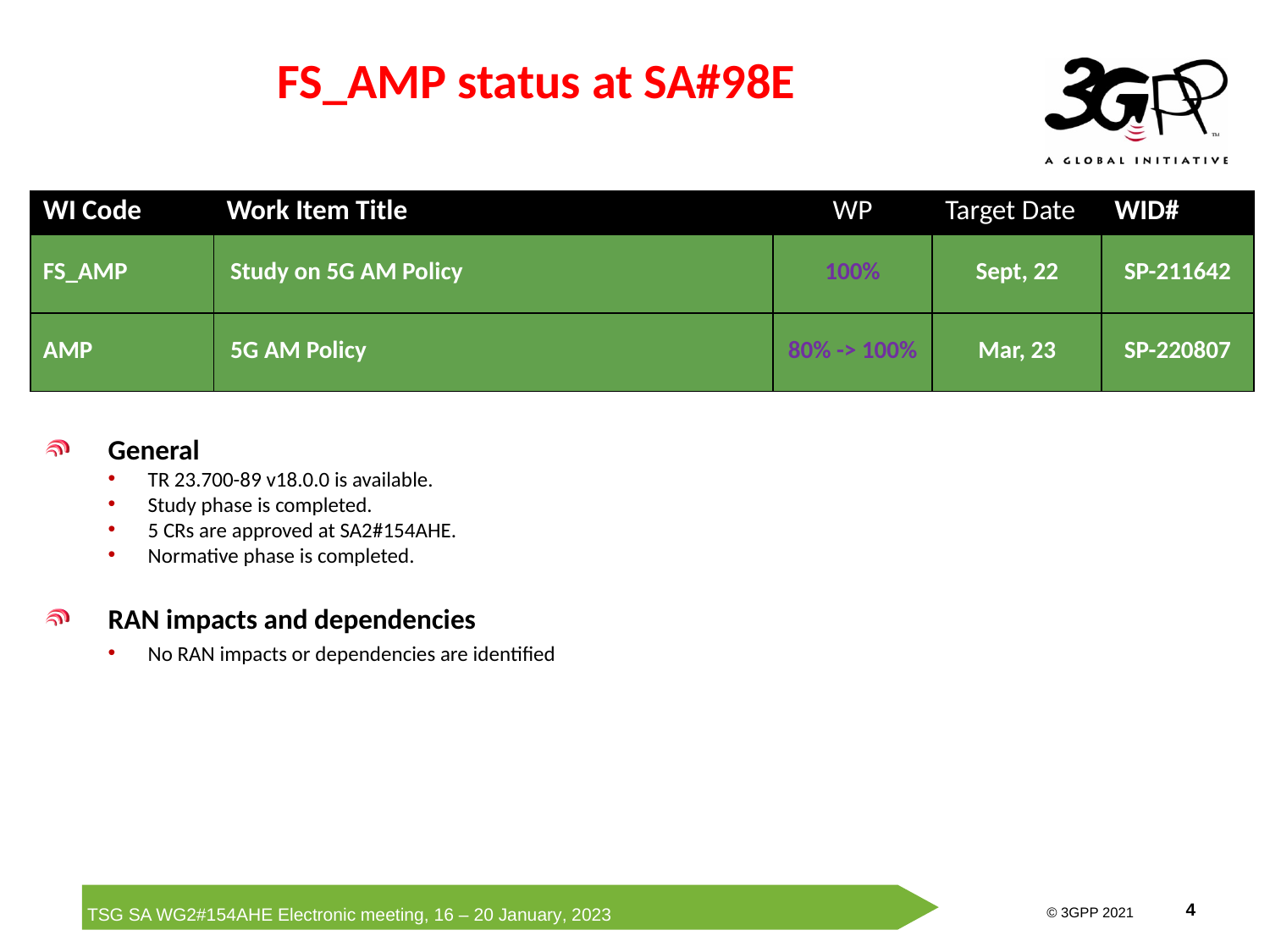

# FS_AMP status at SA#98E
| WI Code | Work Item Title | WP | Target Date | WID# |
| --- | --- | --- | --- | --- |
| FS\_AMP | Study on 5G AM Policy | 100% | Sept, 22 | SP-211642 |
| AMP | 5G AM Policy | 80% -> 100% | Mar, 23 | SP-220807 |
General
TR 23.700-89 v18.0.0 is available.
Study phase is completed.
5 CRs are approved at SA2#154AHE.
Normative phase is completed.

RAN impacts and dependencies
No RAN impacts or dependencies are identified